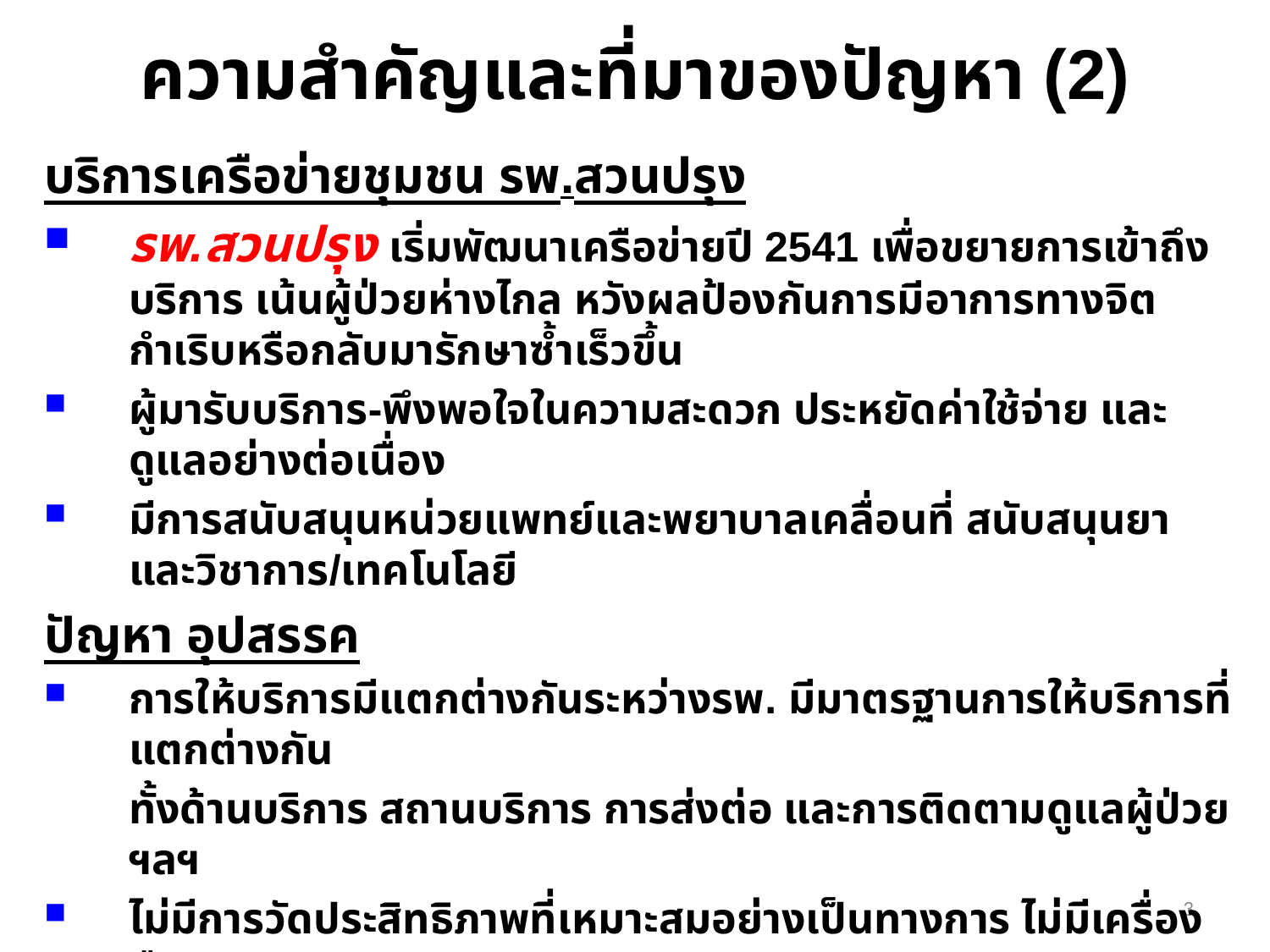

# ความสำคัญและที่มาของปัญหา (2)
บริการเครือข่ายชุมชน รพ.สวนปรุง
รพ.สวนปรุง เริ่มพัฒนาเครือข่ายปี 2541 เพื่อขยายการเข้าถึงบริการ เน้นผู้ป่วยห่างไกล หวังผลป้องกันการมีอาการทางจิตกำเริบหรือกลับมารักษาซ้ำเร็วขึ้น
ผู้มารับบริการ-พึงพอใจในความสะดวก ประหยัดค่าใช้จ่าย และดูแลอย่างต่อเนื่อง
มีการสนับสนุนหน่วยแพทย์และพยาบาลเคลื่อนที่ สนับสนุนยาและวิชาการ/เทคโนโลยี
ปัญหา อุปสรรค
การให้บริการมีแตกต่างกันระหว่างรพ. มีมาตรฐานการให้บริการที่แตกต่างกัน
	ทั้งด้านบริการ สถานบริการ การส่งต่อ และการติดตามดูแลผู้ป่วย ฯลฯ
ไม่มีการวัดประสิทธิภาพที่เหมาะสมอย่างเป็นทางการ ไม่มีเครื่องมือติดตามประเมินผล
3